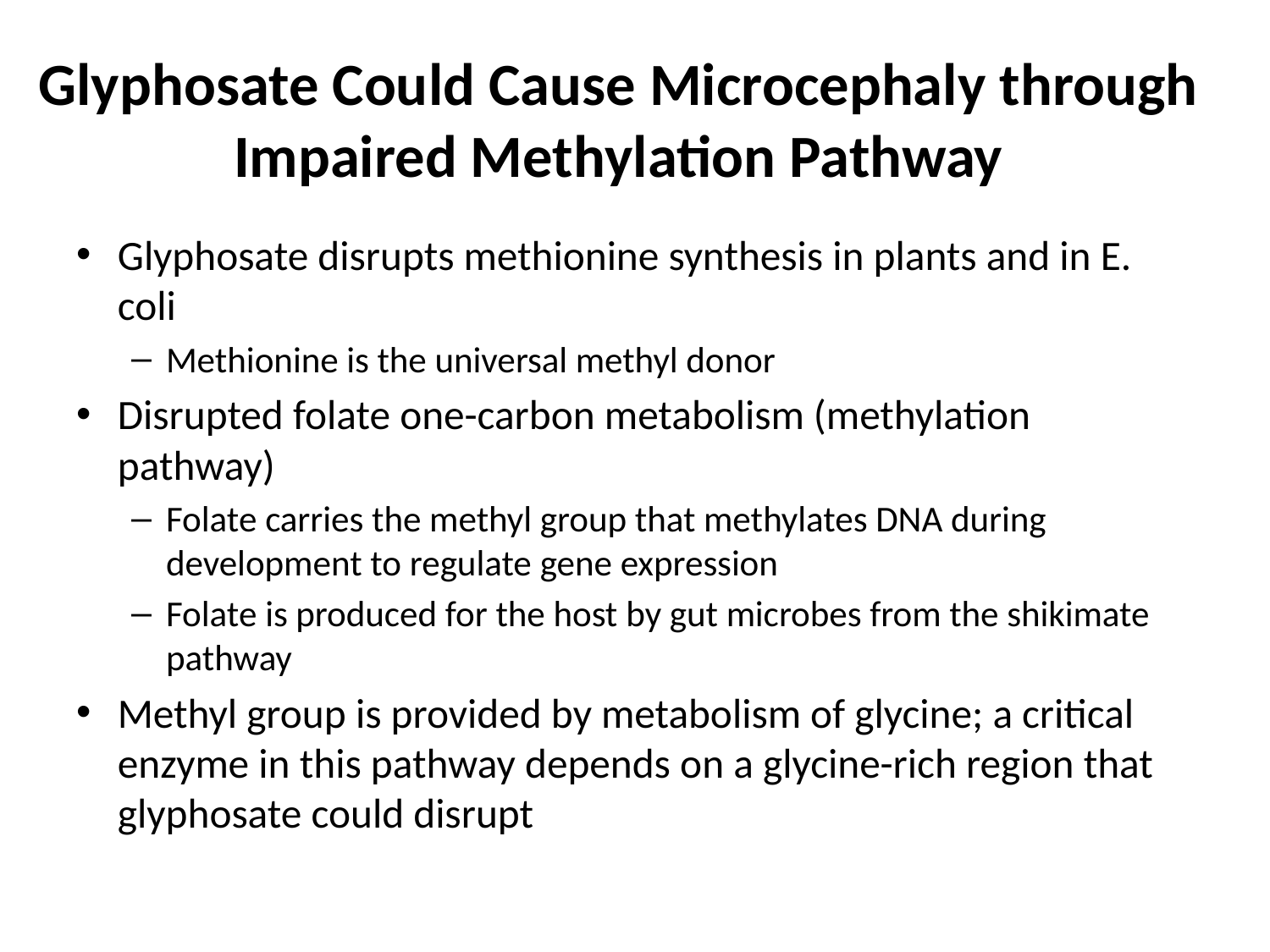

# Glyphosate Could Cause Microcephaly through Impaired Methylation Pathway
Glyphosate disrupts methionine synthesis in plants and in E. coli
Methionine is the universal methyl donor
Disrupted folate one-carbon metabolism (methylation pathway)
Folate carries the methyl group that methylates DNA during development to regulate gene expression
Folate is produced for the host by gut microbes from the shikimate pathway
Methyl group is provided by metabolism of glycine; a critical enzyme in this pathway depends on a glycine-rich region that glyphosate could disrupt